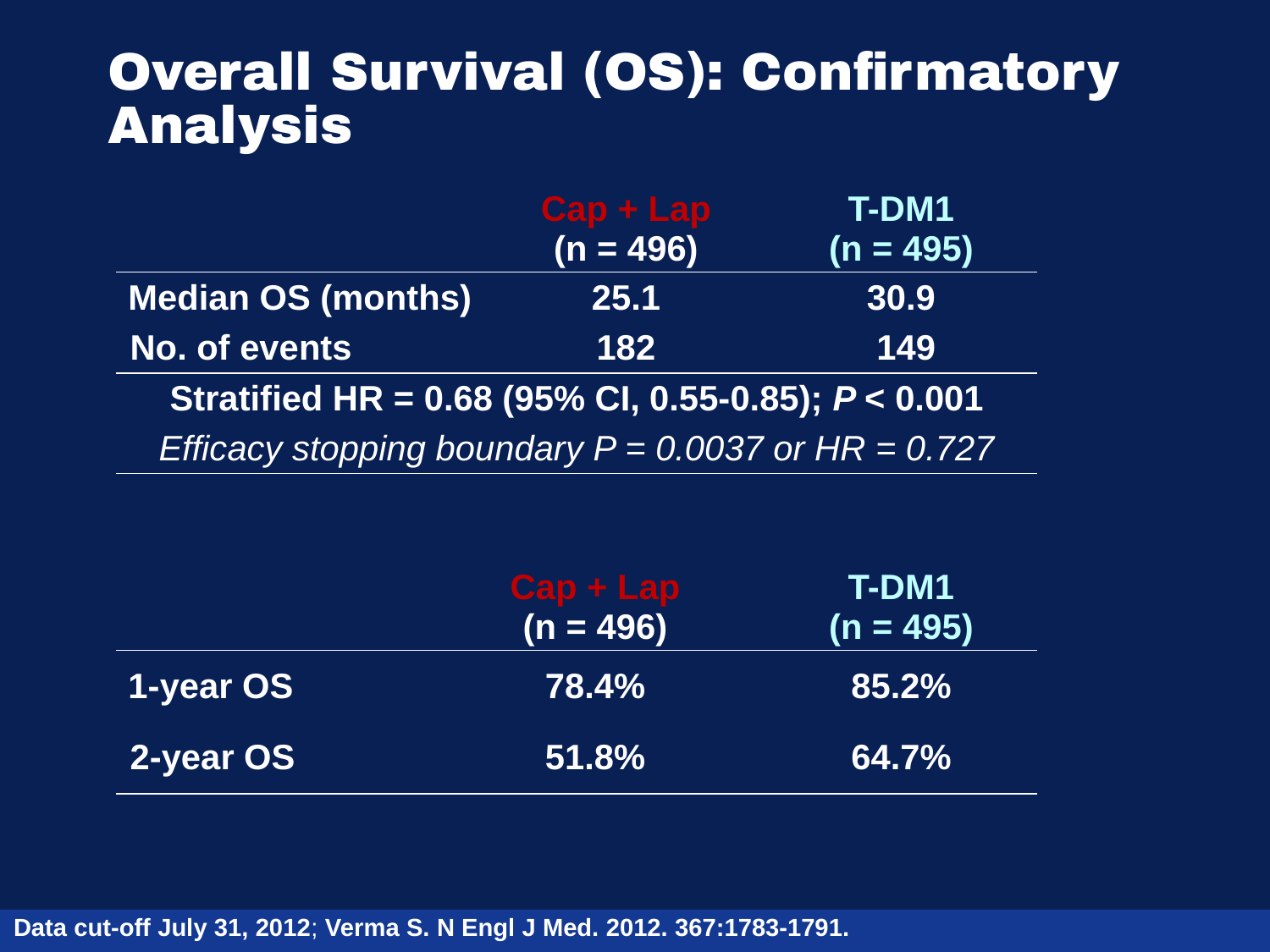

# Overall Survival (OS): Confirmatory Analysis
|  | Cap + Lap (n = 496) | T-DM1 (n = 495) |
| --- | --- | --- |
| Median OS (months) | 25.1 | 30.9 |
| No. of events | 182 | 149 |
| Stratified HR = 0.68 (95% CI, 0.55-0.85); P < 0.001 |  |  |
| Efficacy stopping boundary P = 0.0037 or HR = 0.727 |  |  |
|  | Cap + Lap (n = 496) | T-DM1 (n = 495) |
| --- | --- | --- |
| 1-year OS | 78.4% | 85.2% |
| 2-year OS | 51.8% | 64.7% |
Data cut-off July 31, 2012; Verma S. N Engl J Med. 2012. 367:1783-1791.